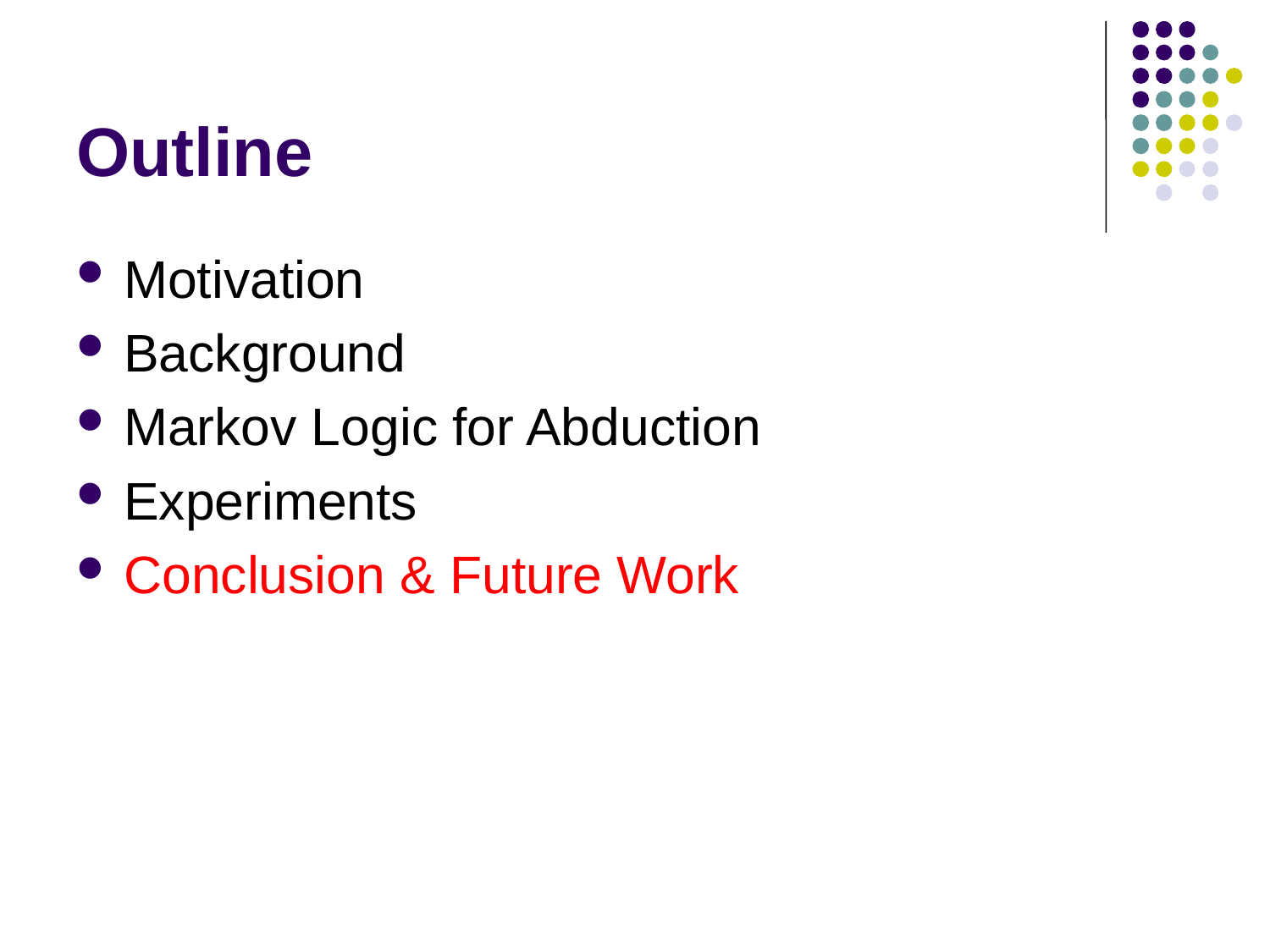

# Outline
Motivation
Background
Markov Logic for Abduction
Experiments
Conclusion & Future Work